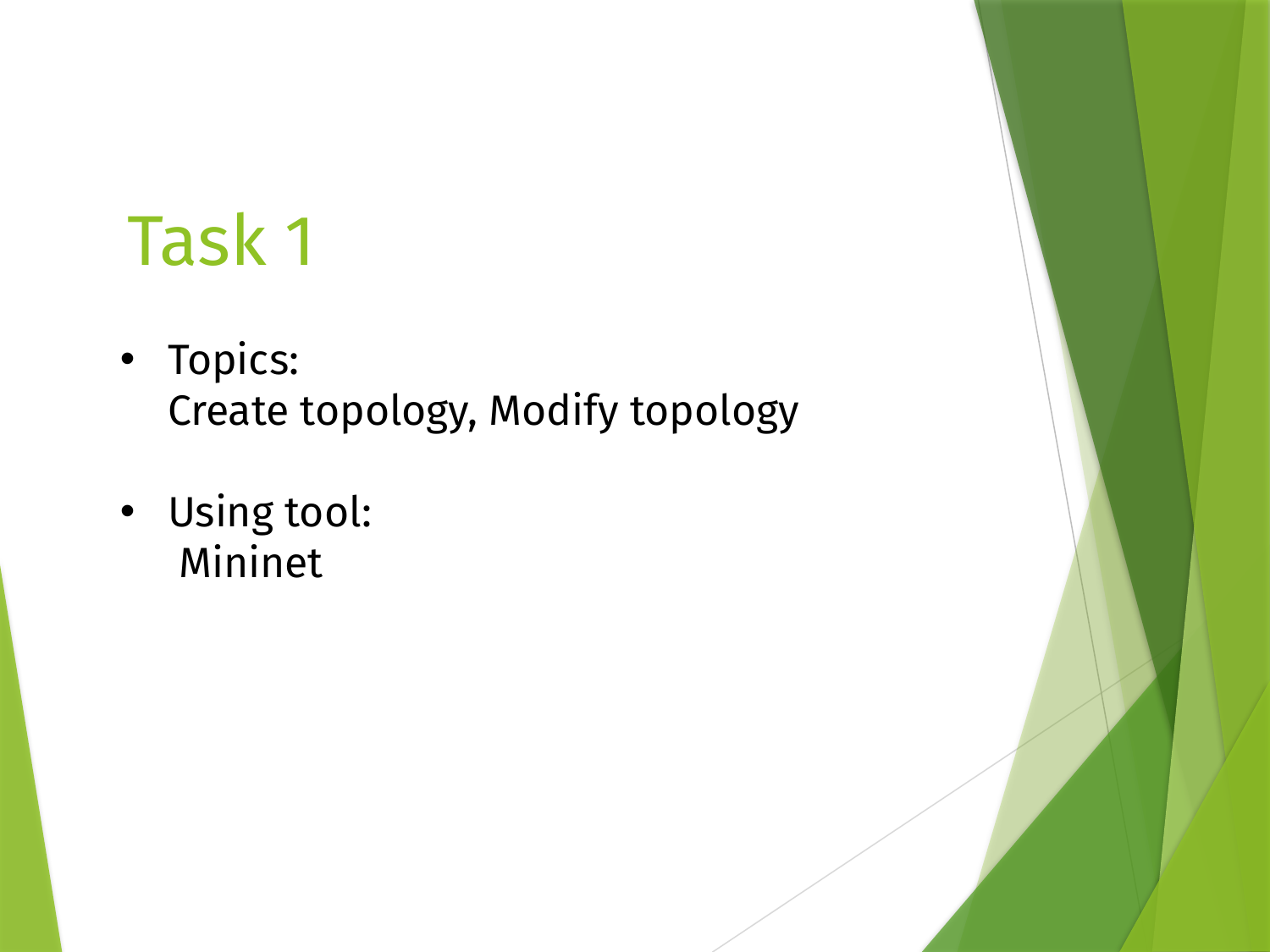

# Task 1
Topics:
Create topology, Modify topology

Using tool:
 Mininet